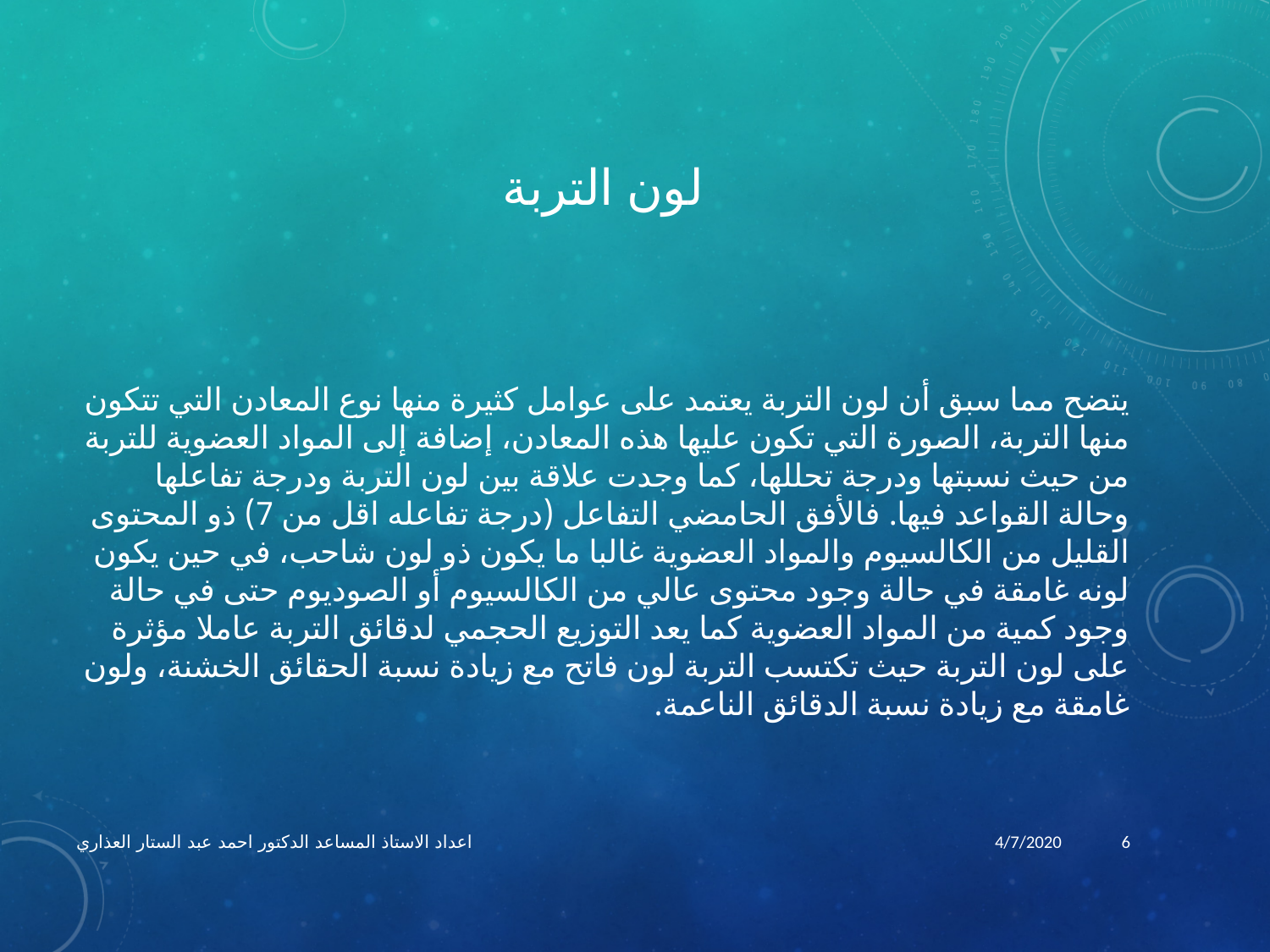

# لون التربة
يتضح مما سبق أن لون التربة يعتمد على عوامل كثيرة منها نوع المعادن التي تتكون منها التربة، الصورة التي تكون عليها هذه المعادن، إضافة إلى المواد العضوية للتربة من حيث نسبتها ودرجة تحللها، كما وجدت علاقة بين لون التربة ودرجة تفاعلها وحالة القواعد فيها. فالأفق الحامضي التفاعل (درجة تفاعله اقل من 7) ذو المحتوى القليل من الكالسيوم والمواد العضوية غالبا ما يكون ذو لون شاحب، في حين يكون لونه غامقة في حالة وجود محتوى عالي من الكالسيوم أو الصوديوم حتى في حالة وجود كمية من المواد العضوية كما يعد التوزيع الحجمي لدقائق التربة عاملا مؤثرة على لون التربة حيث تكتسب التربة لون فاتح مع زيادة نسبة الحقائق الخشنة، ولون غامقة مع زيادة نسبة الدقائق الناعمة.
اعداد الاستاذ المساعد الدكتور احمد عبد الستار العذاري
4/7/2020
6